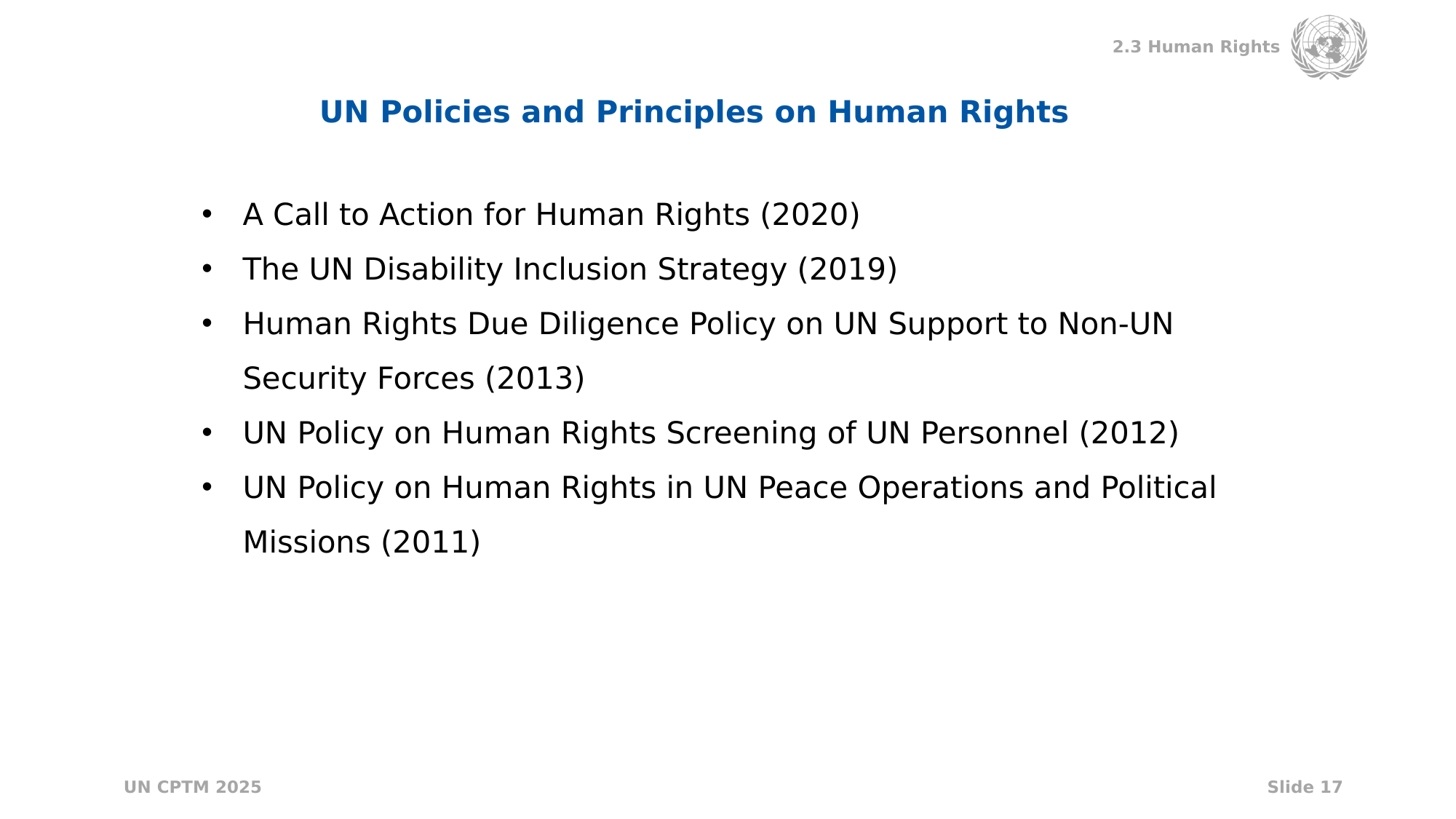

UN Policies and Principles on Human Rights
A Call to Action for Human Rights (2020)
The UN Disability Inclusion Strategy (2019)
Human Rights Due Diligence Policy on UN Support to Non-UN Security Forces (2013)
UN Policy on Human Rights Screening of UN Personnel (2012)
UN Policy on Human Rights in UN Peace Operations and Political Missions (2011)